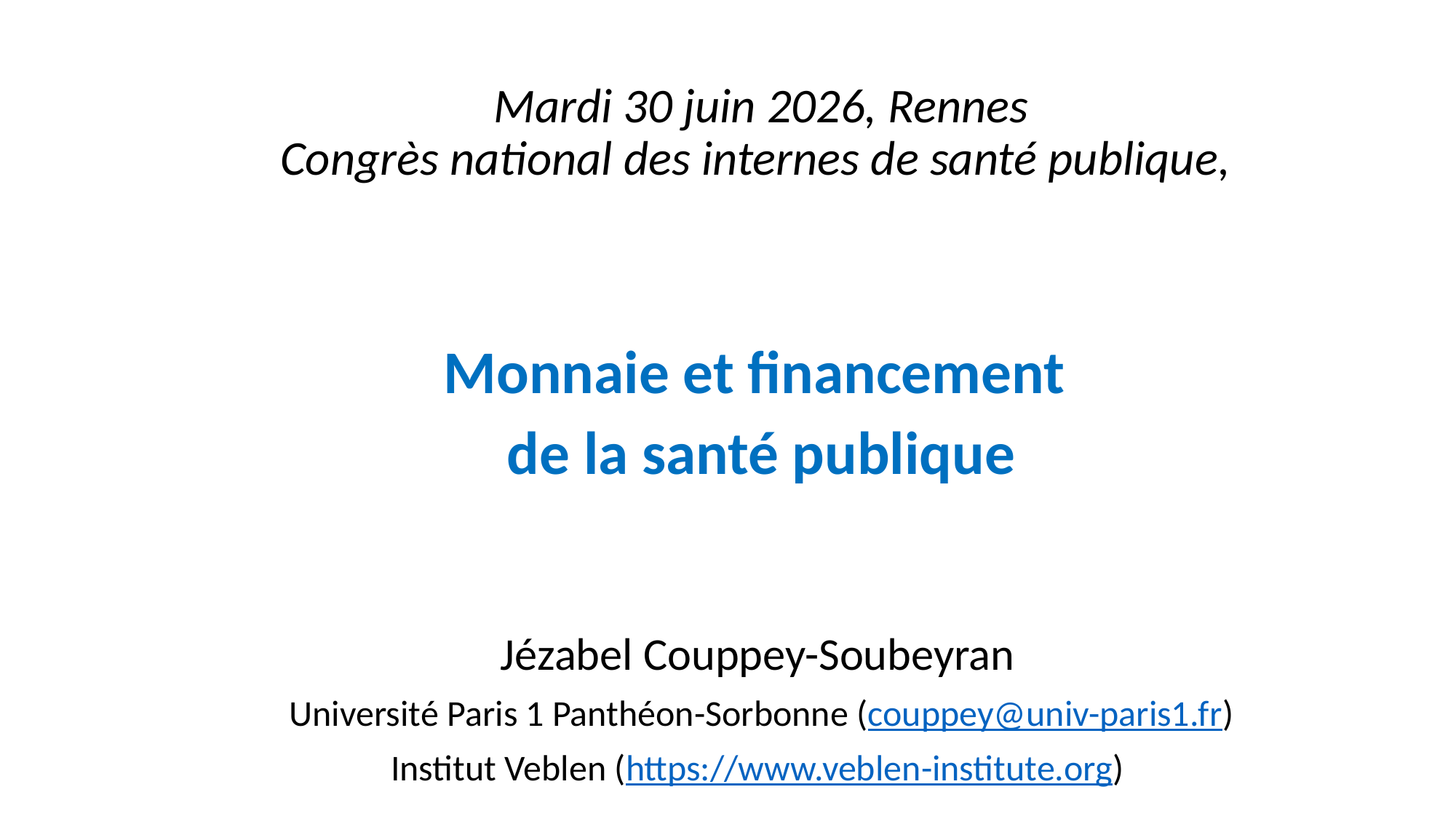

# Mardi 30 juin 2026, Rennes Congrès national des internes de santé publique,

Monnaie et financement
de la santé publique

Jézabel Couppey-Soubeyran
Université Paris 1 Panthéon-Sorbonne (couppey@univ-paris1.fr)
Institut Veblen (https://www.veblen-institute.org)